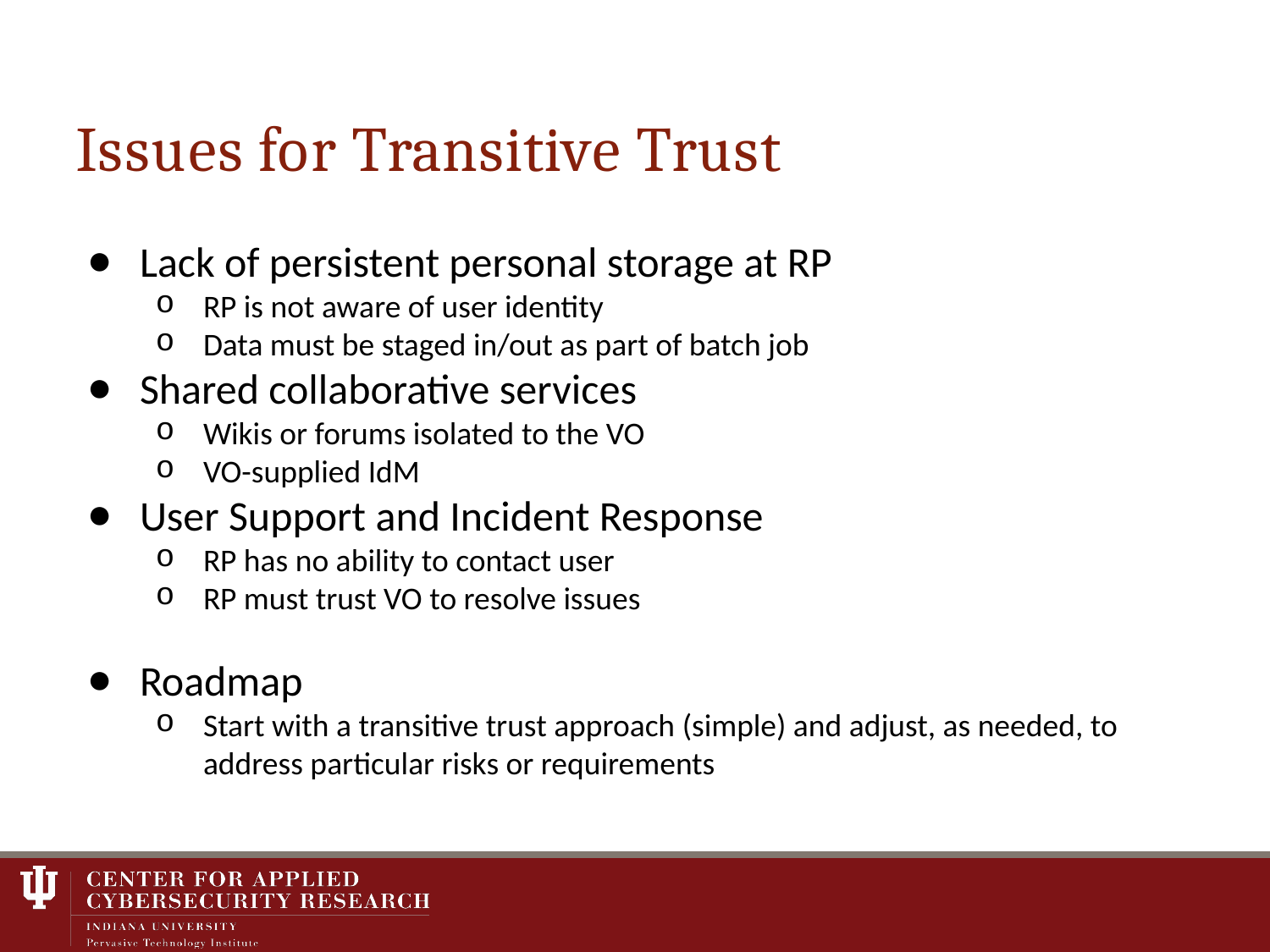

# Issues for Transitive Trust
Lack of persistent personal storage at RP
RP is not aware of user identity
Data must be staged in/out as part of batch job
Shared collaborative services
Wikis or forums isolated to the VO
VO-supplied IdM
User Support and Incident Response
RP has no ability to contact user
RP must trust VO to resolve issues

Roadmap
Start with a transitive trust approach (simple) and adjust, as needed, to address particular risks or requirements